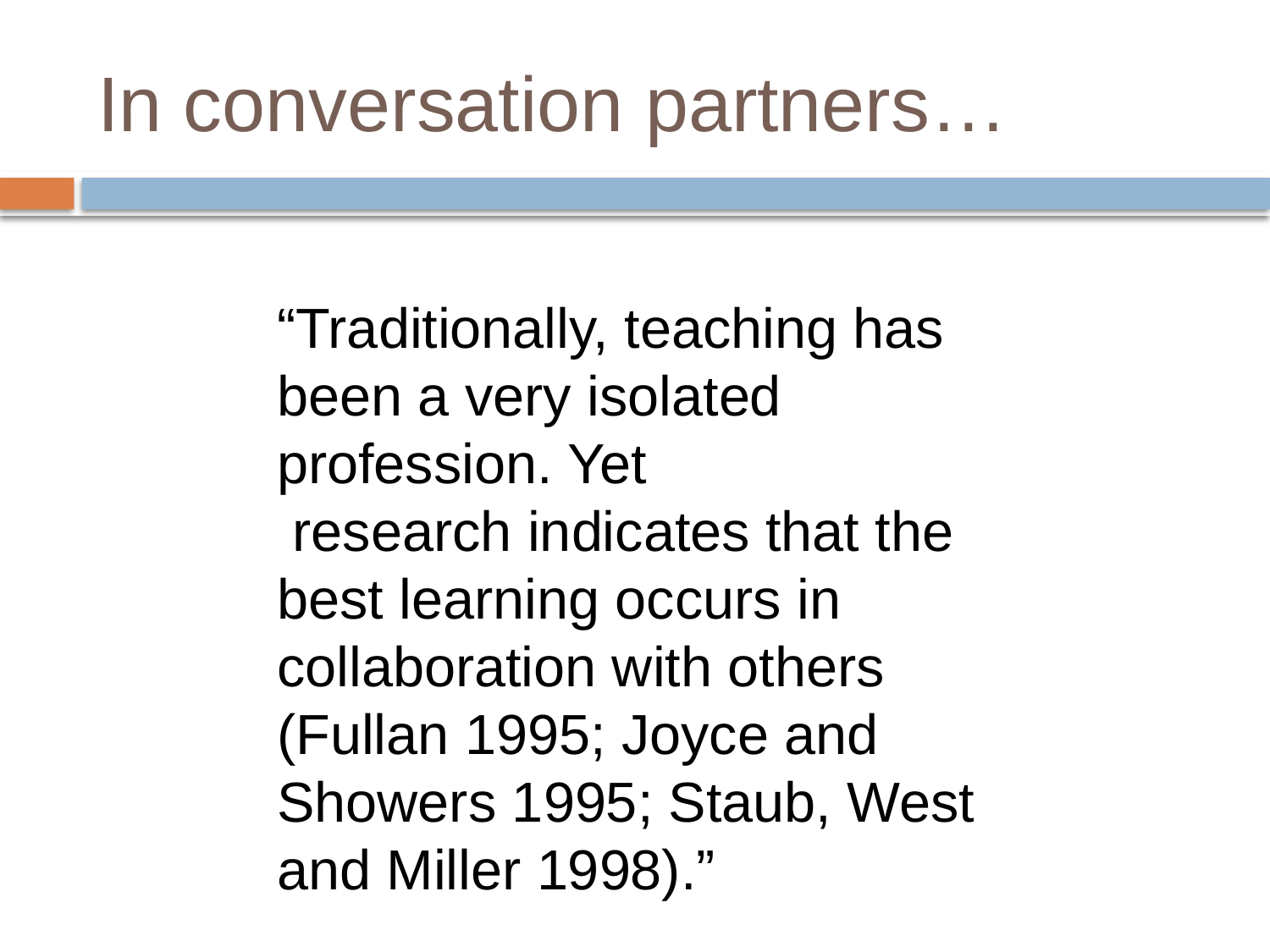

# In conversation partners…

“Traditionally, teaching has been a very isolated profession. Yet
 research indicates that the best learning occurs in collaboration with others (Fullan 1995; Joyce and Showers 1995; Staub, West and Miller 1998).”